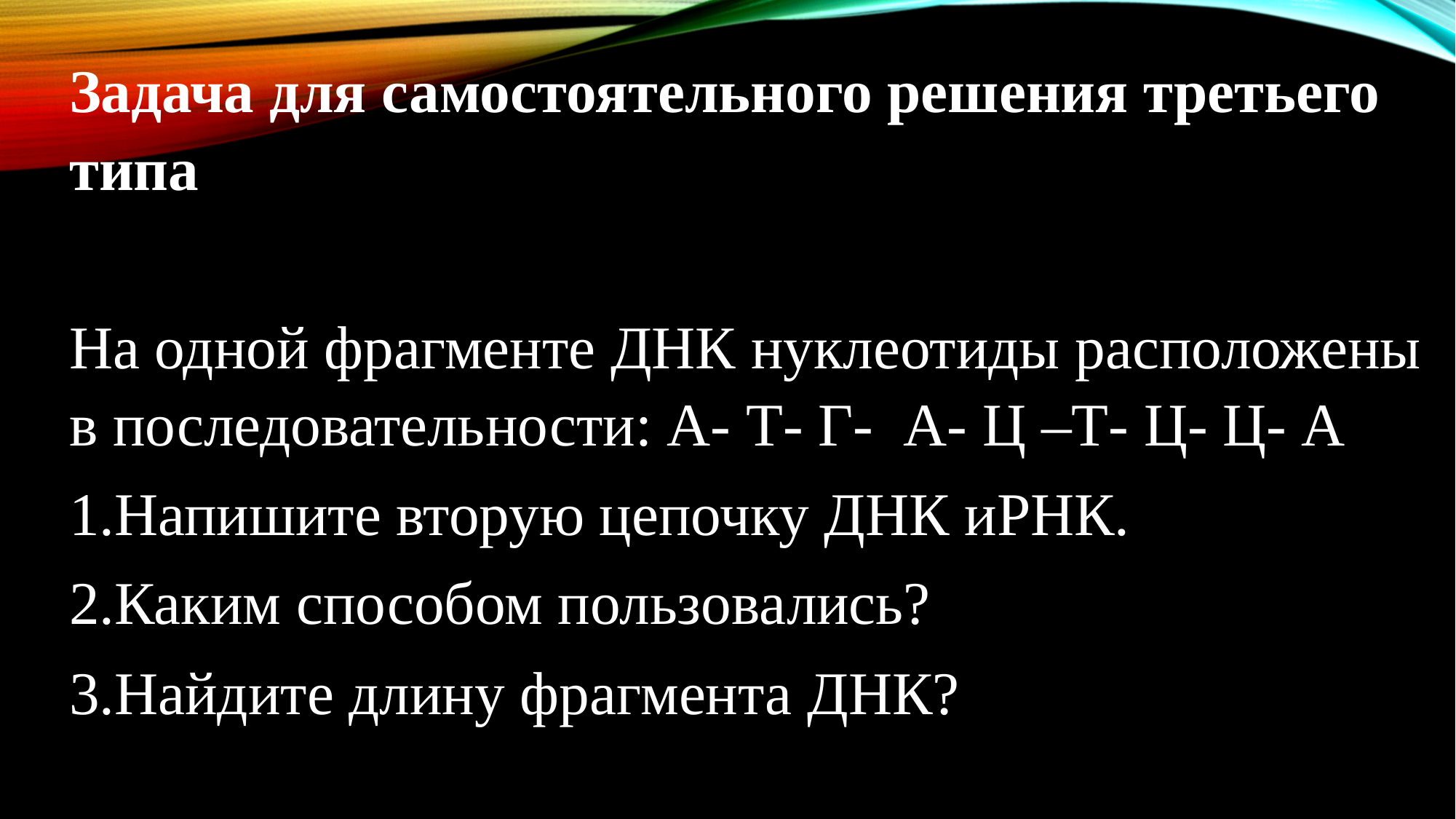

Задача для самостоятельного решения третьего типа

На одной фрагменте ДНК нуклеотиды расположены в последовательности: А- Т- Г-  А- Ц –Т- Ц- Ц- А
1.Напишите вторую цепочку ДНК иРНК.
2.Каким способом пользовались?
3.Найдите длину фрагмента ДНК?